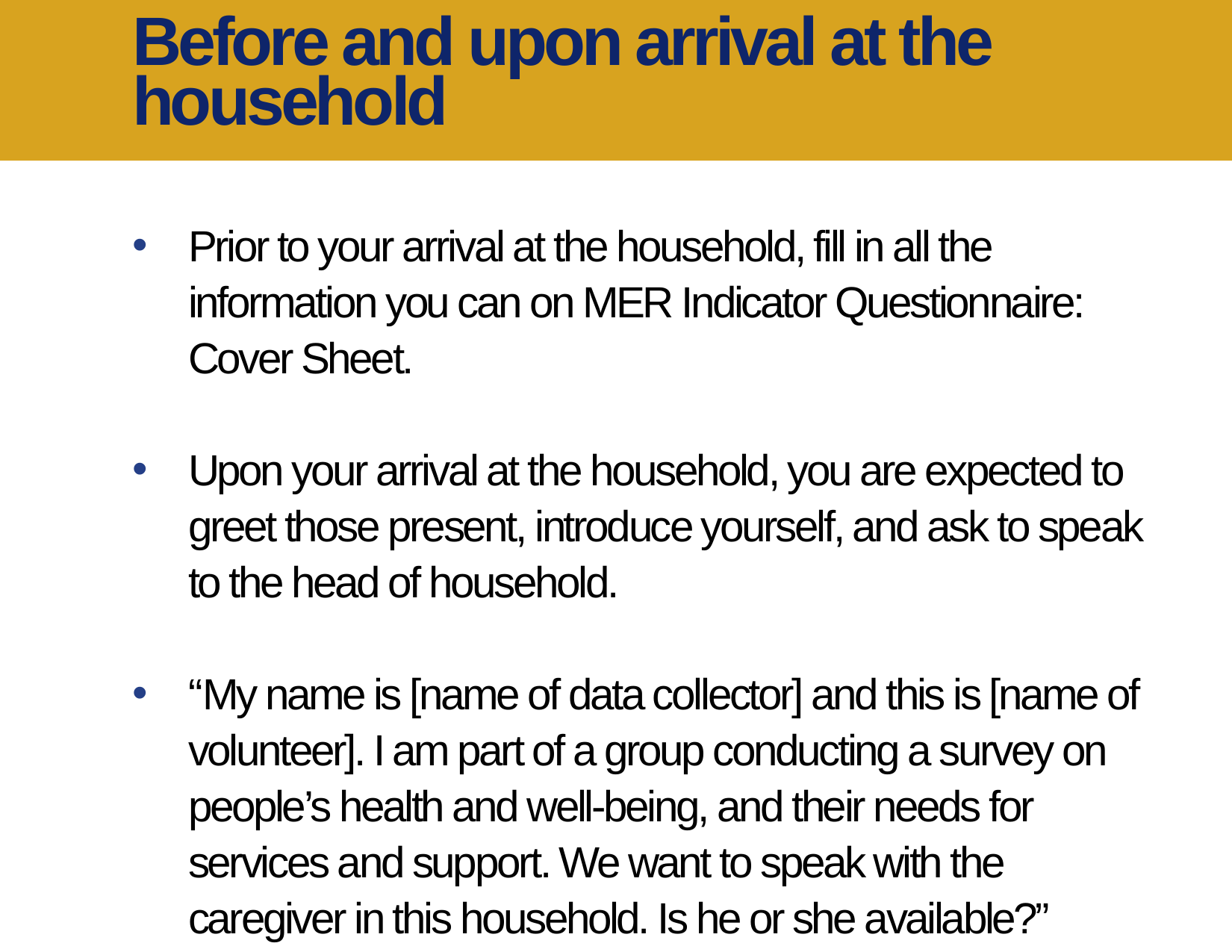

Before and upon arrival at the household
Prior to your arrival at the household, fill in all the  information you can on MER Indicator Questionnaire: Cover Sheet.

Upon your arrival at the household, you are expected to greet those present, introduce yourself, and ask to speak to the head of household.

“My name is [name of data collector] and this is [name of volunteer]. I am part of a group conducting a survey on people’s health and well-being, and their needs for services and support. We want to speak with the caregiver in this household. Is he or she available?”